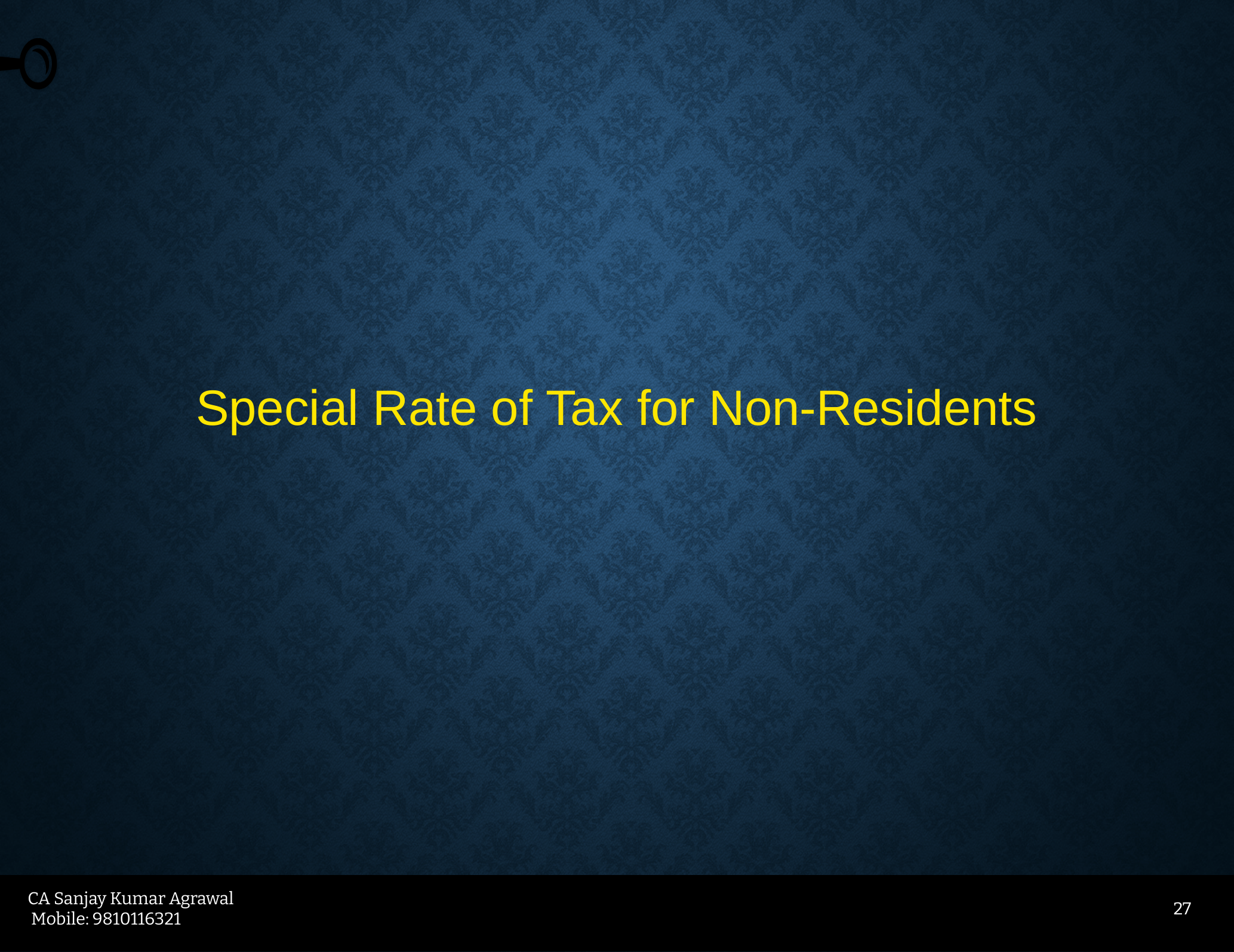

Special Rate of Tax for Non-Residents
27
CA Sanjay Kumar Agrawal                                                                                                 Mobile: 9810116321